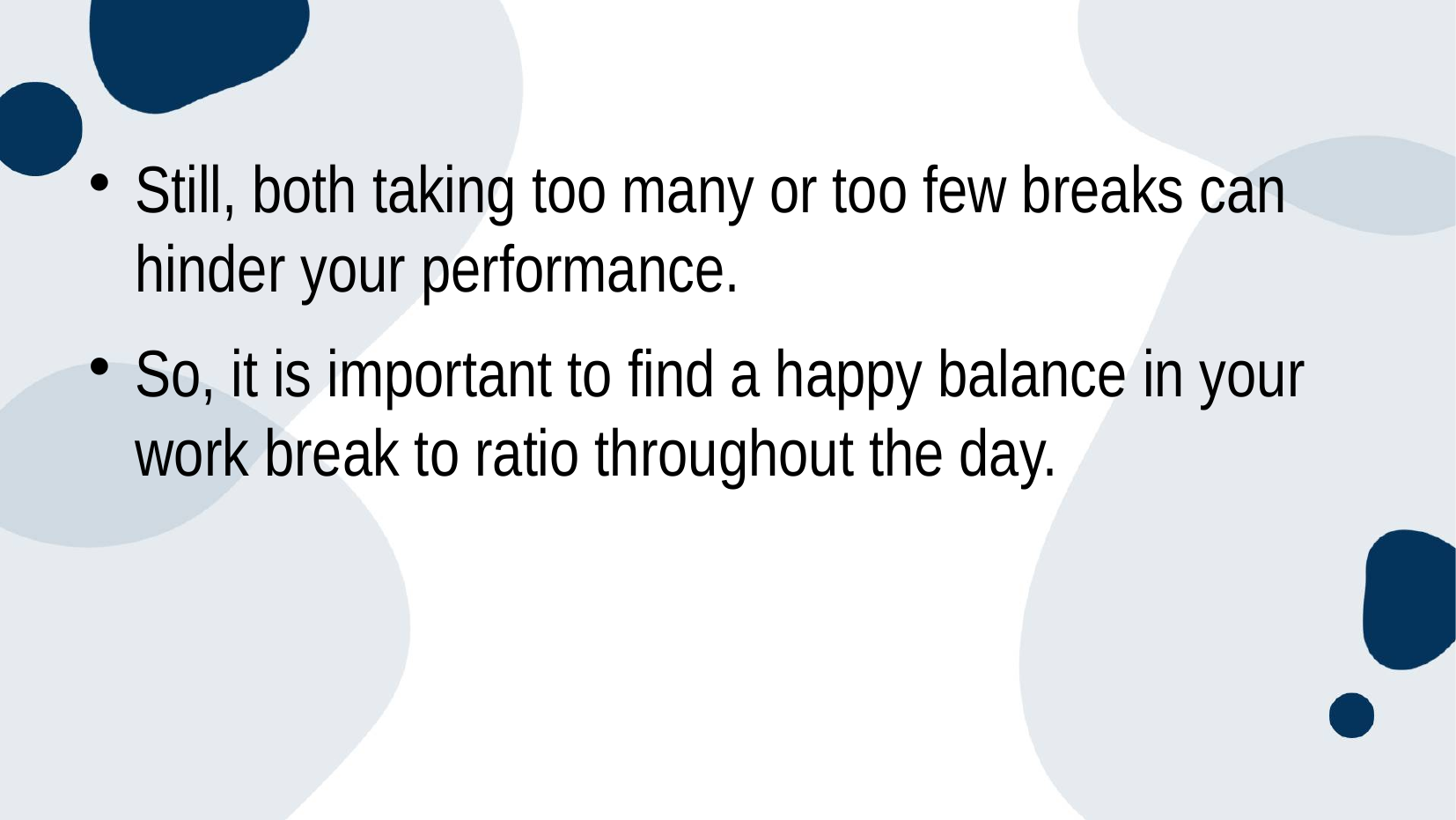

Still, both taking too many or too few breaks can hinder your performance.
So, it is important to find a happy balance in your work break to ratio throughout the day.